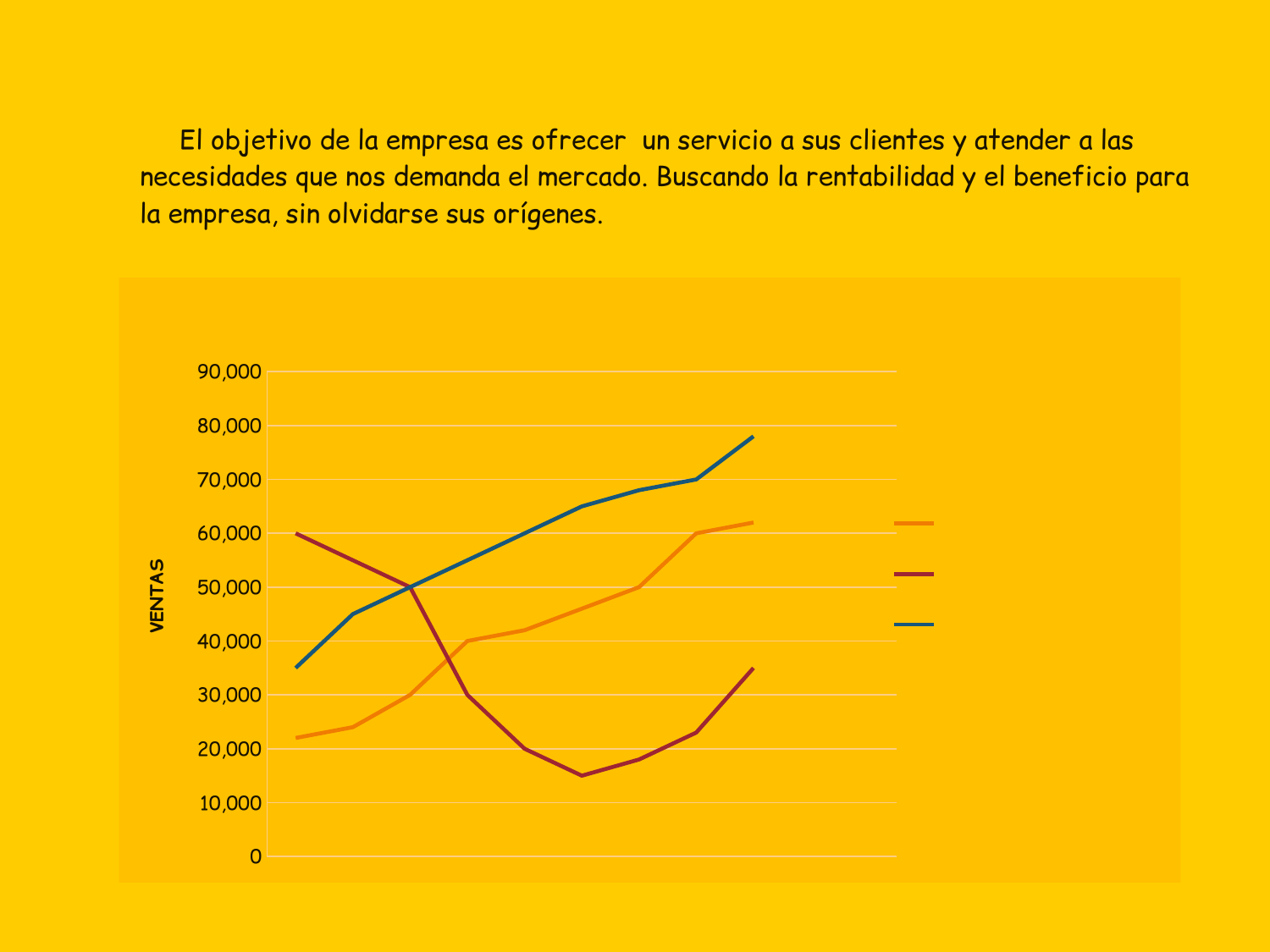

El objetivo de la empresa es ofrecer  un servicio a sus clientes y atender a las
necesidades que nos demanda el mercado. Buscando la rentabilidad y el beneficio para
la empresa, sin olvidarse sus orígenes.

### Chart: EVOLUCIÓN DE LAS VENTAS

| Category | 1º GENERACIÓN (1936 - 1950) | 2º GENERACIÓN (1950 - 1993)  | 3º GENERACIÓN (1993- ACTUALIDAD) |
|---|---|---|---|
| 100000 | 22000.0 | 60000.0 | 35000.0 |
| 90000 | 24000.0 | 55000.0 | 45000.0 |
| 80000 | 30000.0 | 50000.0 | 50000.0 |
| 70000 | 40000.0 | 30000.0 | 55000.0 |
| 60000 | 42000.0 | 20000.0 | 60000.0 |
| 50000 | 46000.0 | 15000.0 | 65000.0 |
| 40000 | 50000.0 | 18000.0 | 68000.0 |
| 30000 | 60000.0 | 23000.0 | 70000.0 |
| 20000 | 62000.0 | 35000.0 | 78000.0 |
| 10000 | None | None | None |
| 0 | None | None | None |